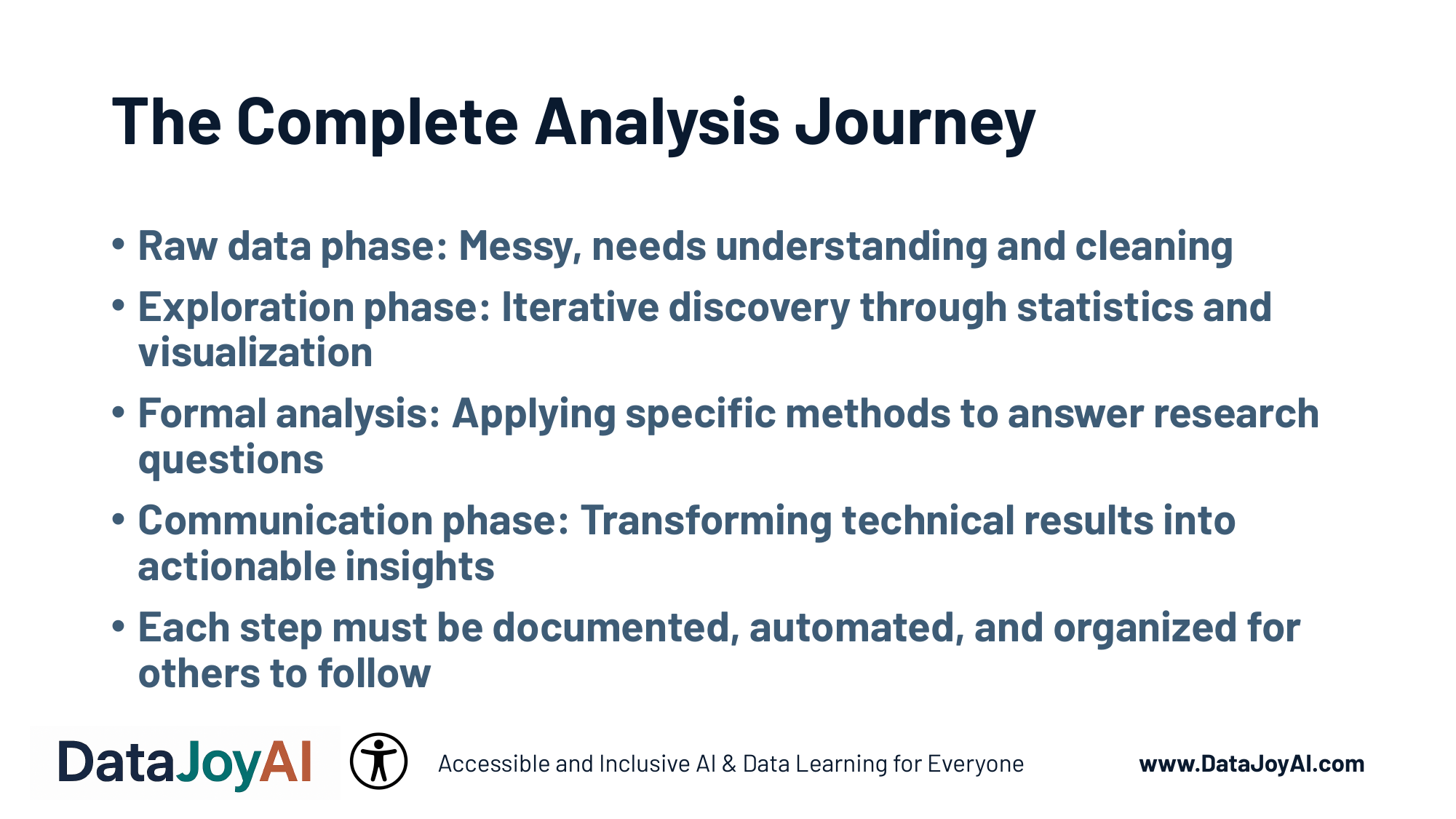

# The Complete Analysis Journey
Raw data phase: Messy, needs understanding and cleaning
Exploration phase: Iterative discovery through statistics and visualization
Formal analysis: Applying specific methods to answer research questions
Communication phase: Transforming technical results into actionable insights
Each step must be documented, automated, and organized for others to follow